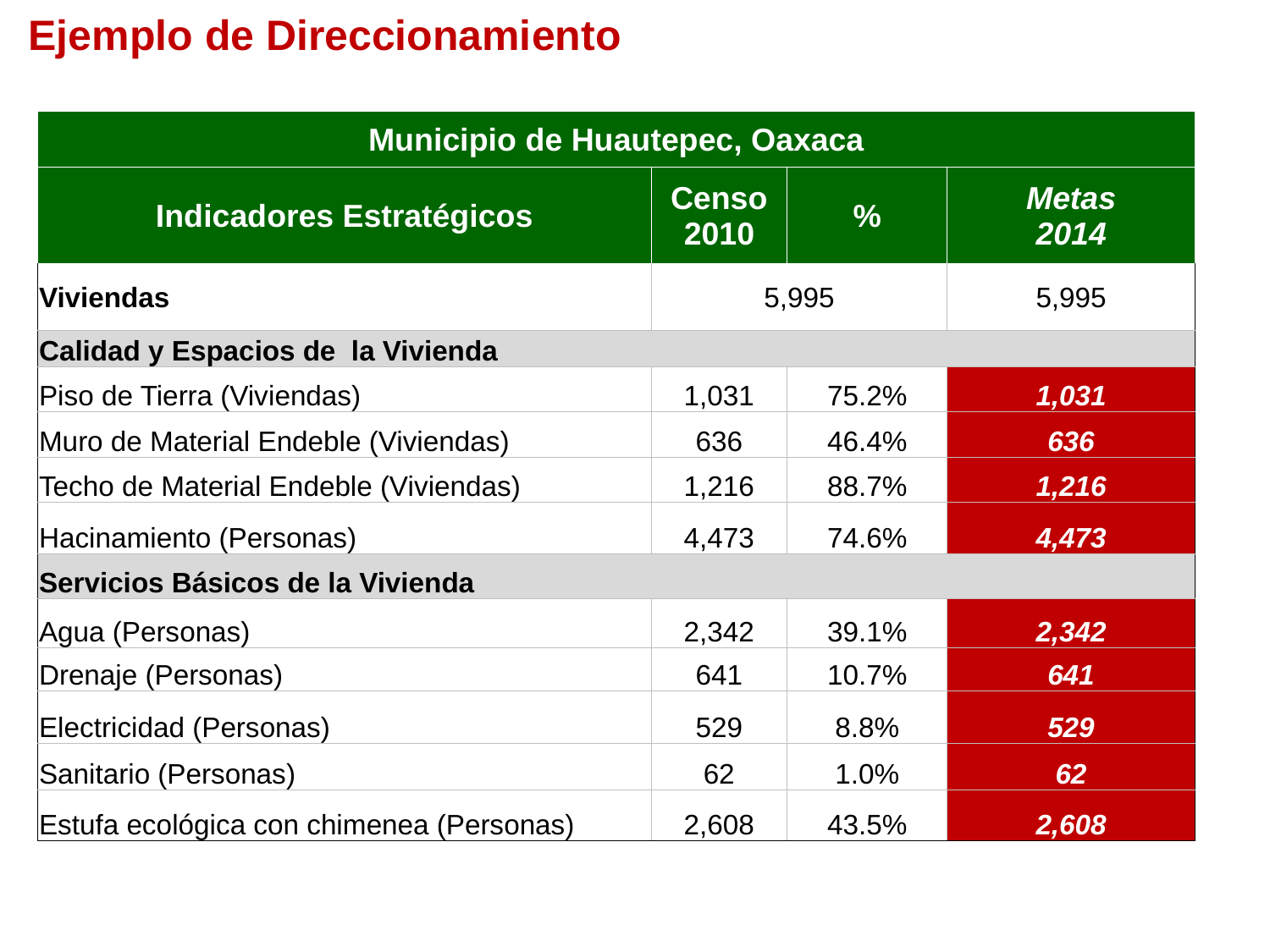

Ejemplo de Direccionamiento
| Municipio de Huautepec, Oaxaca |  |  |  |
| --- | --- | --- | --- |
| Indicadores Estratégicos | Censo 2010 | % | Metas 2014 |
| Viviendas | 5,995 |  | 5,995 |
| Calidad y Espacios de la Vivienda |  |  |  |
| Piso de Tierra (Viviendas) | 1,031 | 75.2% | 1,031 |
| Muro de Material Endeble (Viviendas) | 636 | 46.4% | 636 |
| Techo de Material Endeble (Viviendas) | 1,216 | 88.7% | 1,216 |
| Hacinamiento (Personas) | 4,473 | 74.6% | 4,473 |
| Servicios Básicos de la Vivienda |  |  |  |
| Agua (Personas) | 2,342 | 39.1% | 2,342 |
| Drenaje (Personas) | 641 | 10.7% | 641 |
| Electricidad (Personas) | 529 | 8.8% | 529 |
| Sanitario (Personas) | 62 | 1.0% | 62 |
| Estufa ecológica con chimenea (Personas) | 2,608 | 43.5% | 2,608 |